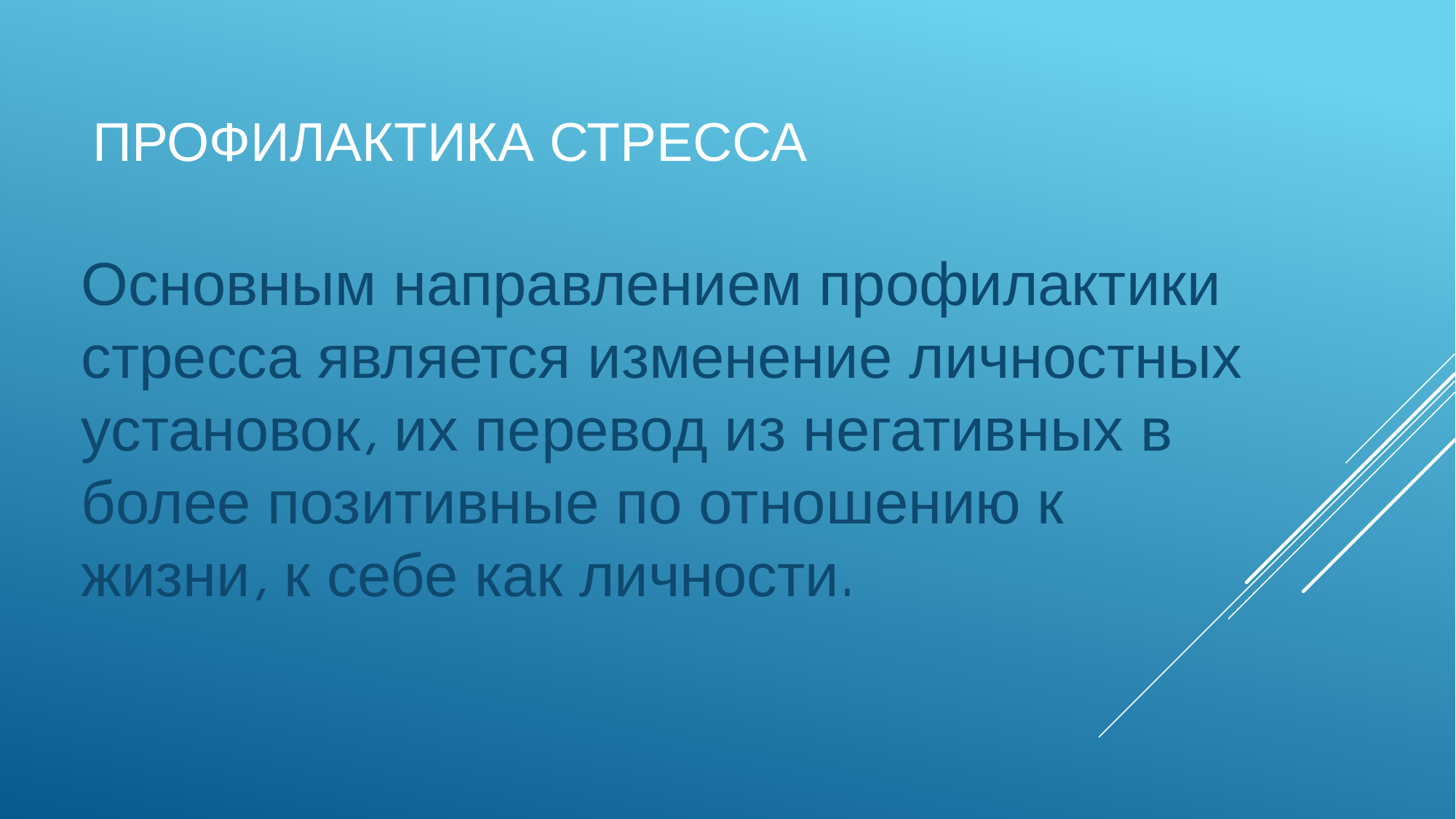

# Профилактика стресса
Основным направлением профилактики стресса является изменение личностных установок, их перевод из негативных в более позитивные по отношению к жизни, к себе как личности.